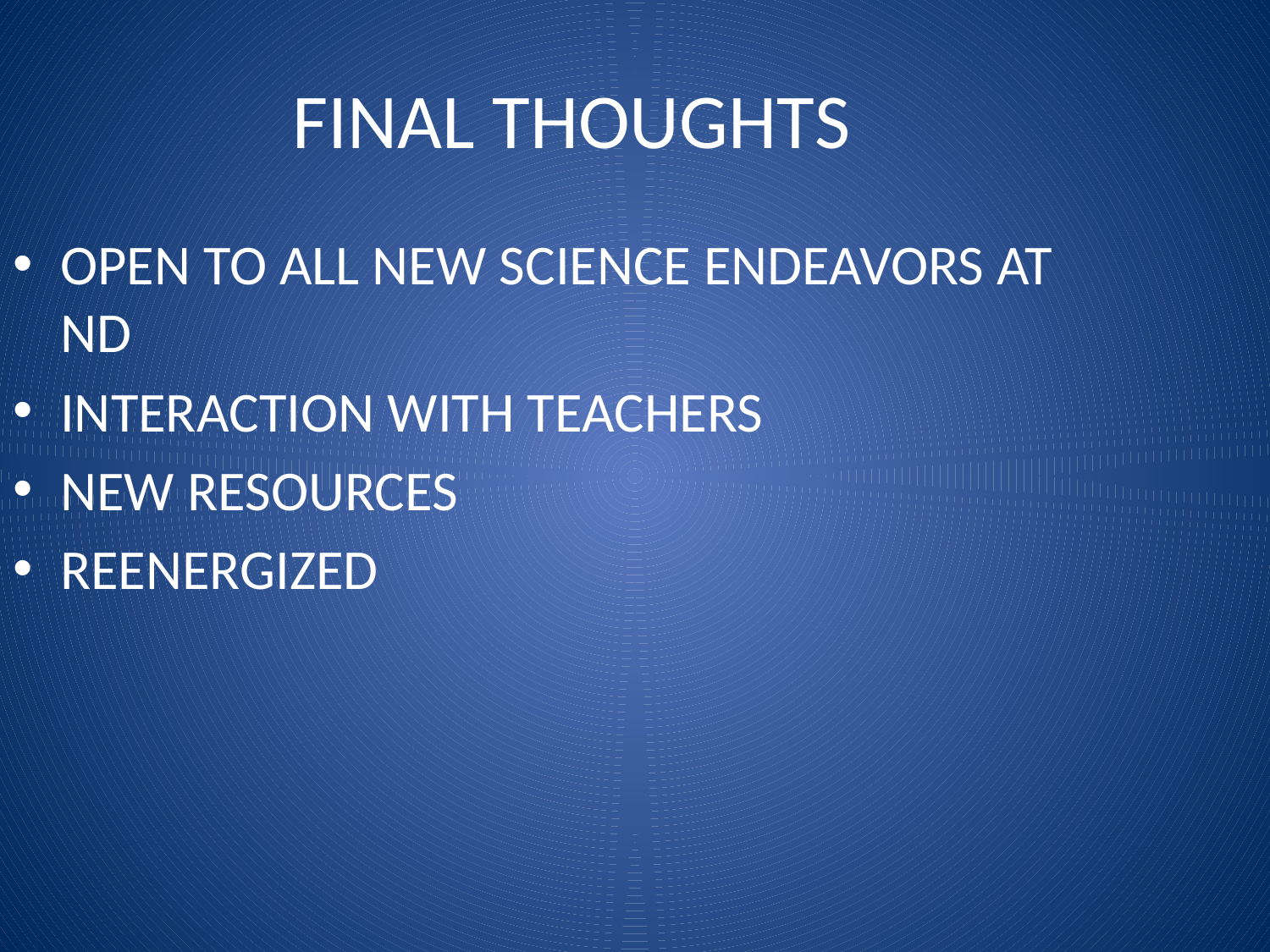

FINAL THOUGHTS
OPEN TO ALL NEW SCIENCE ENDEAVORS AT ND
INTERACTION WITH TEACHERS
NEW RESOURCES
REENERGIZED